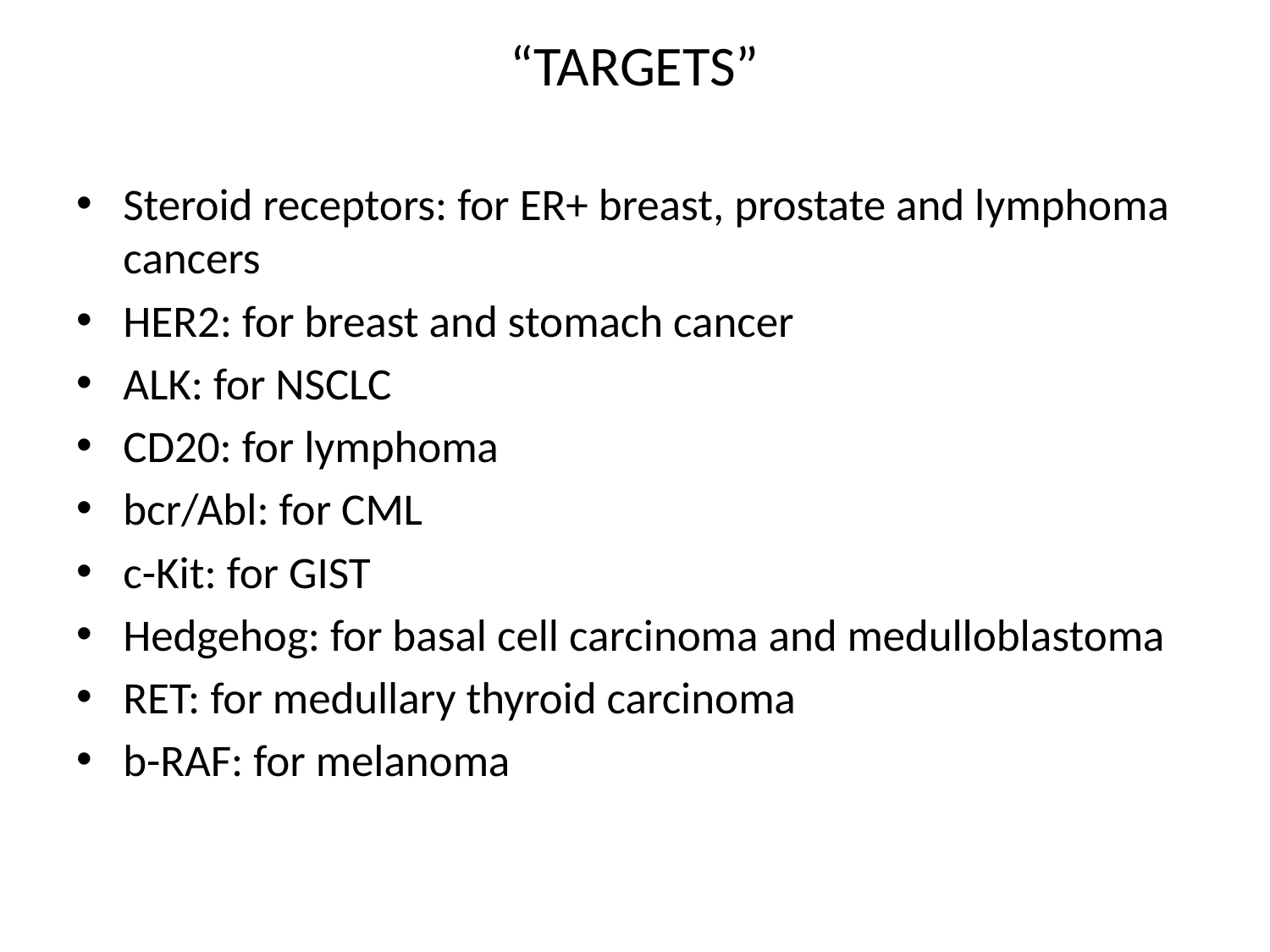

# “TARGETS”
Steroid receptors: for ER+ breast, prostate and lymphoma cancers
HER2: for breast and stomach cancer
ALK: for NSCLC
CD20: for lymphoma
bcr/Abl: for CML
c-Kit: for GIST
Hedgehog: for basal cell carcinoma and medulloblastoma
RET: for medullary thyroid carcinoma
b-RAF: for melanoma